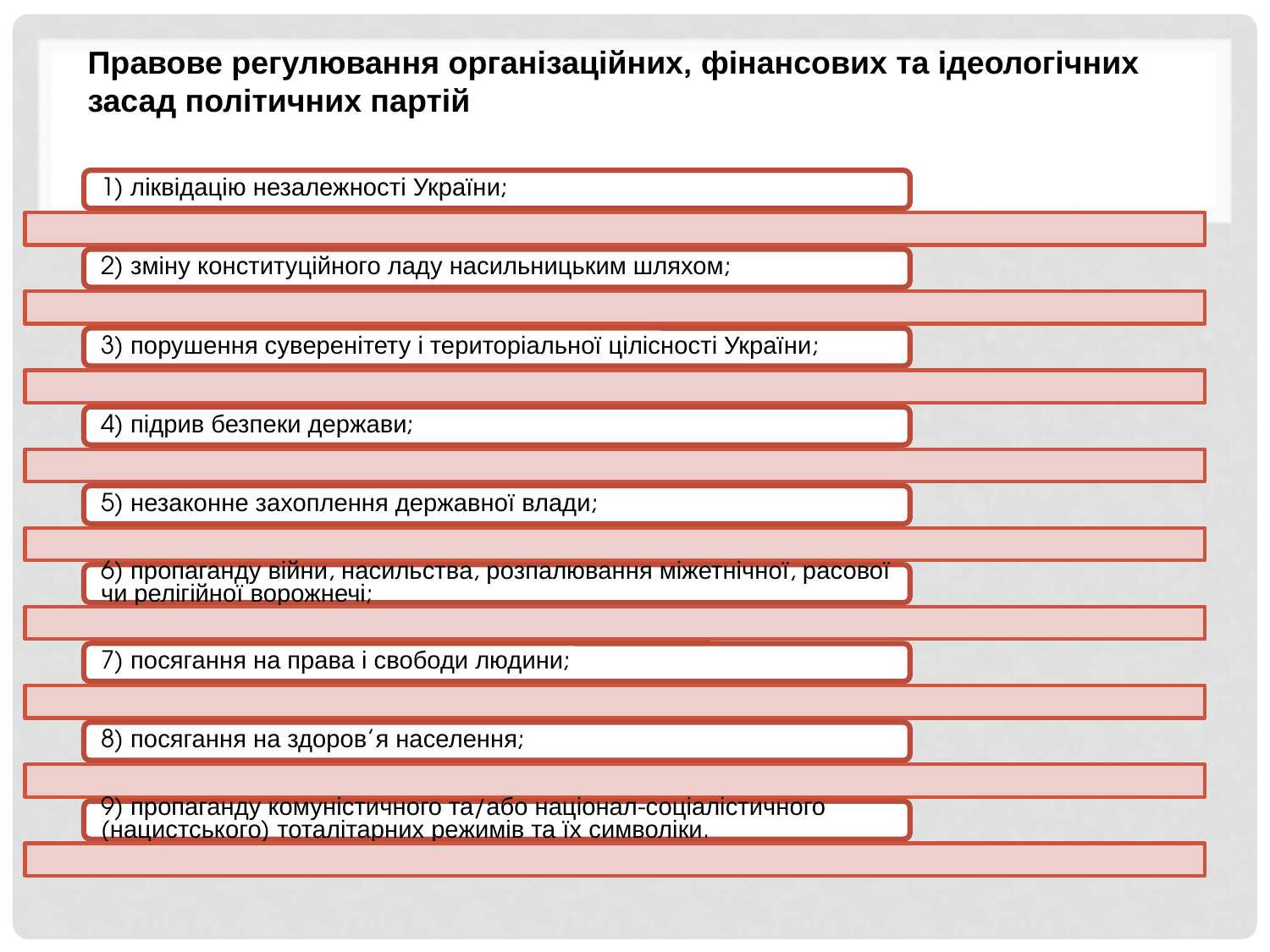

Правове регулювання організаційних, фінансових та ідеологічних засад політичних партій
1) ліквідацію незалежності України;
2) зміну конституційного ладу насильницьким шляхом;
3) порушення суверенітету і територіальної цілісності України;
4) підрив безпеки держави;
5) незаконне захоплення державної влади;
6) пропаганду війни, насильства, розпалювання міжетнічної, расової чи релігійної ворожнечі;
7) посягання на права і свободи людини;
8) посягання на здоров’я населення;
9) пропаганду комуністичного та/або націонал-соціалістичного (нацистського) тоталітарних режимів та їх символіки.